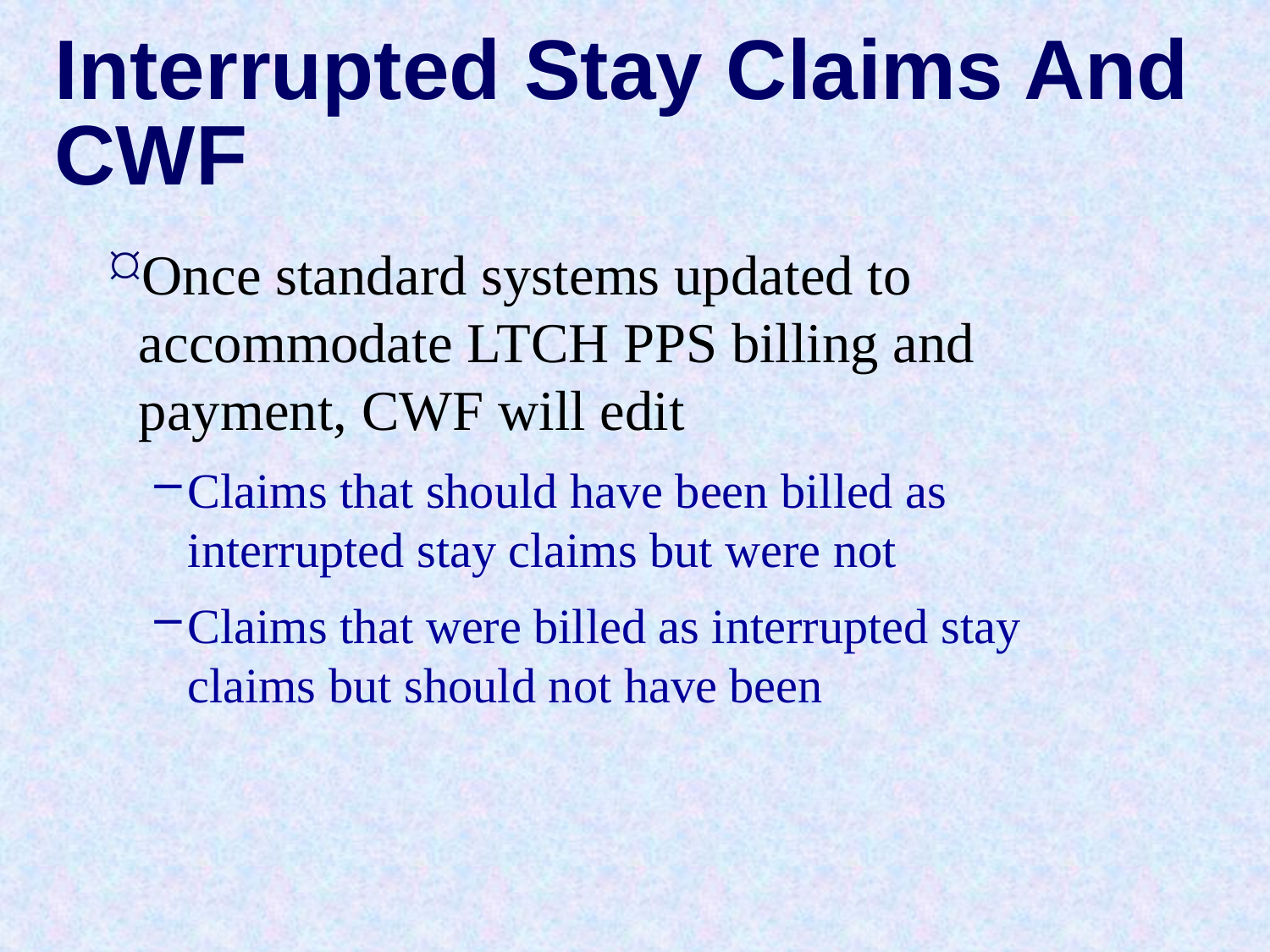

# Interrupted Stay Claims And CWF
Once standard systems updated to accommodate LTCH PPS billing and payment, CWF will edit
Claims that should have been billed as interrupted stay claims but were not
Claims that were billed as interrupted stay claims but should not have been